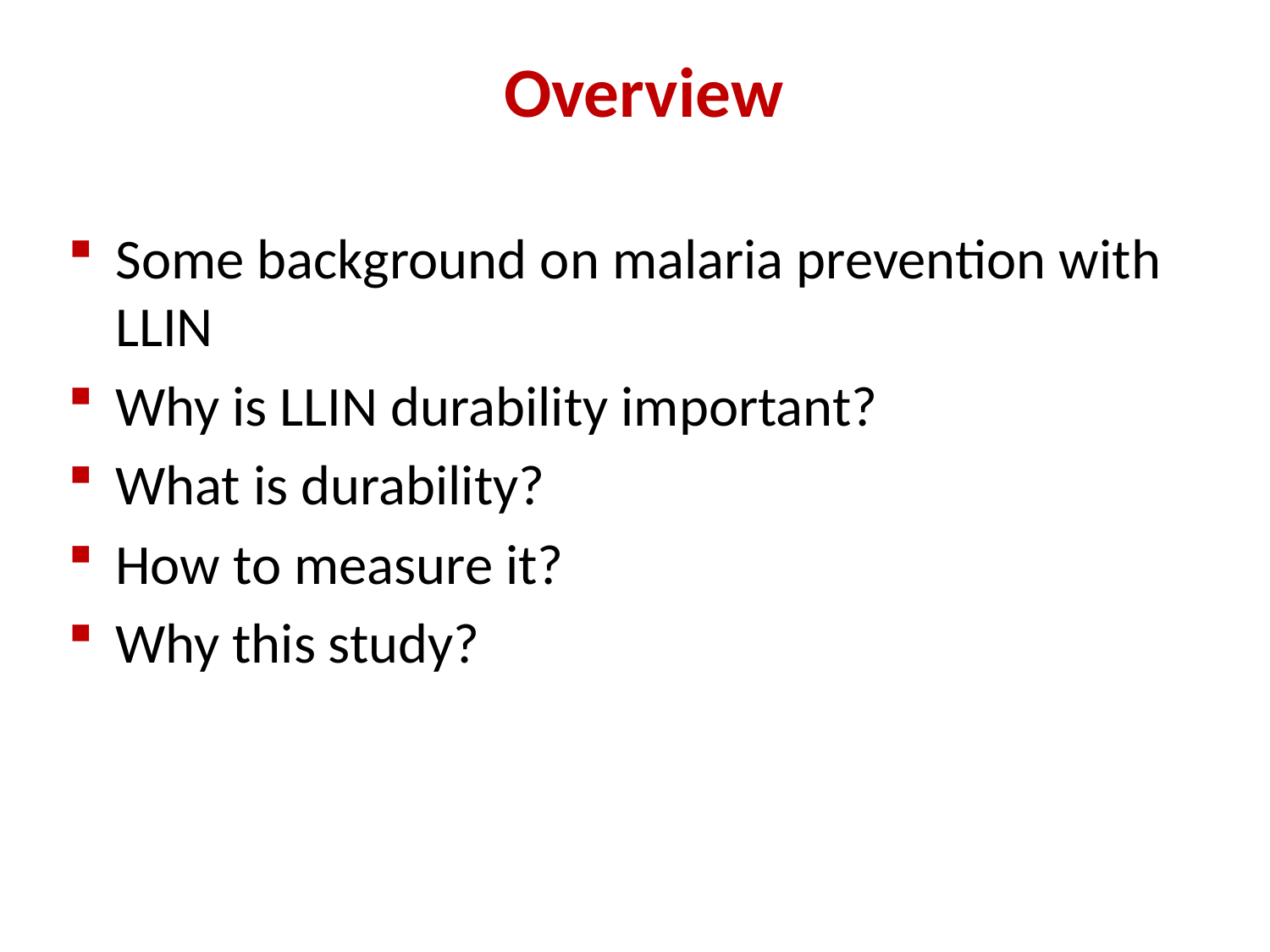

Overview
Some background on malaria prevention with LLIN
Why is LLIN durability important?
What is durability?
How to measure it?
Why this study?